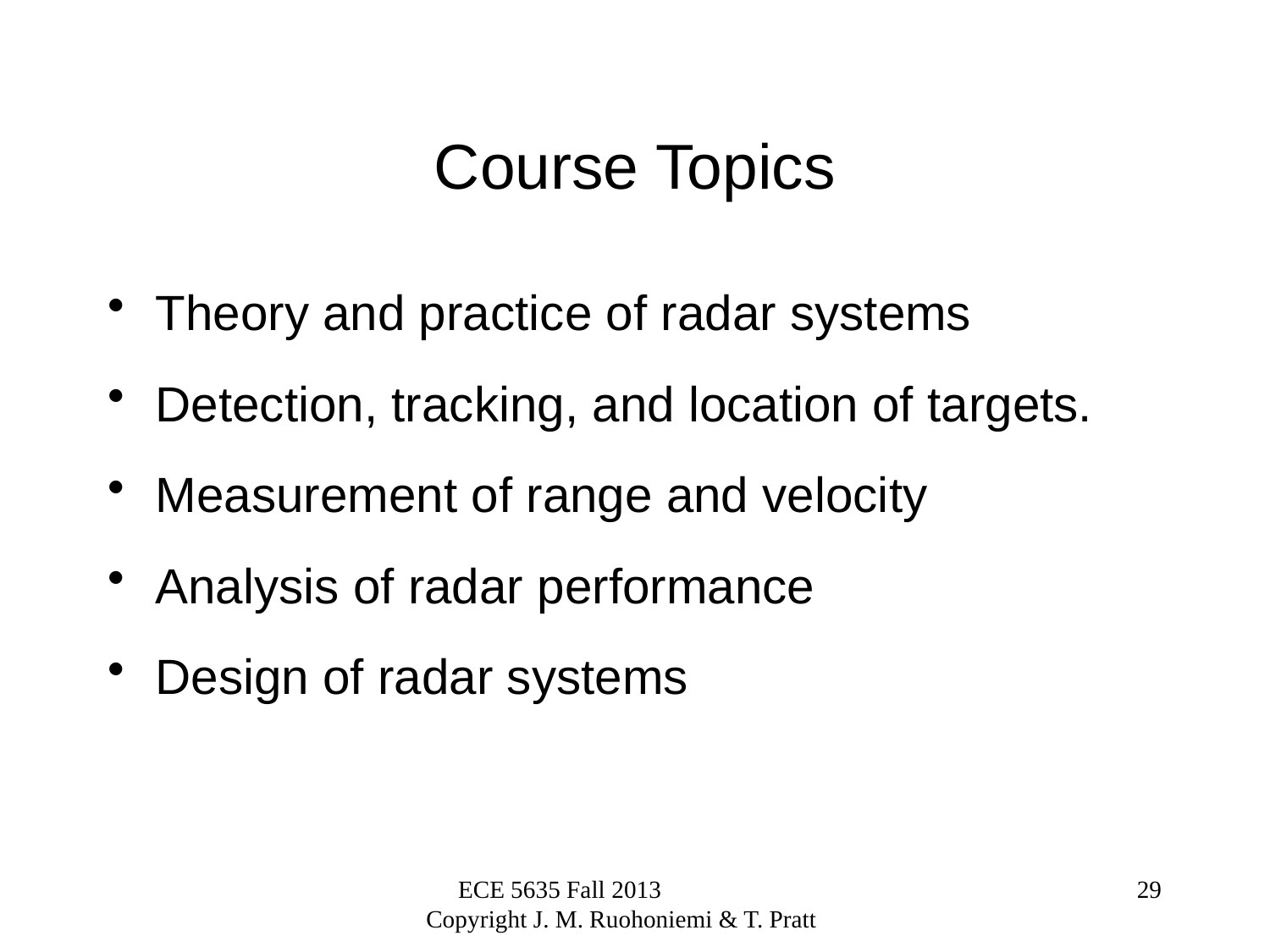

# Course Topics
Theory and practice of radar systems
Detection, tracking, and location of targets.
Measurement of range and velocity
Analysis of radar performance
Design of radar systems
ECE 5635 Fall 2013                      Copyright J. M. Ruohoniemi & T. Pratt
29